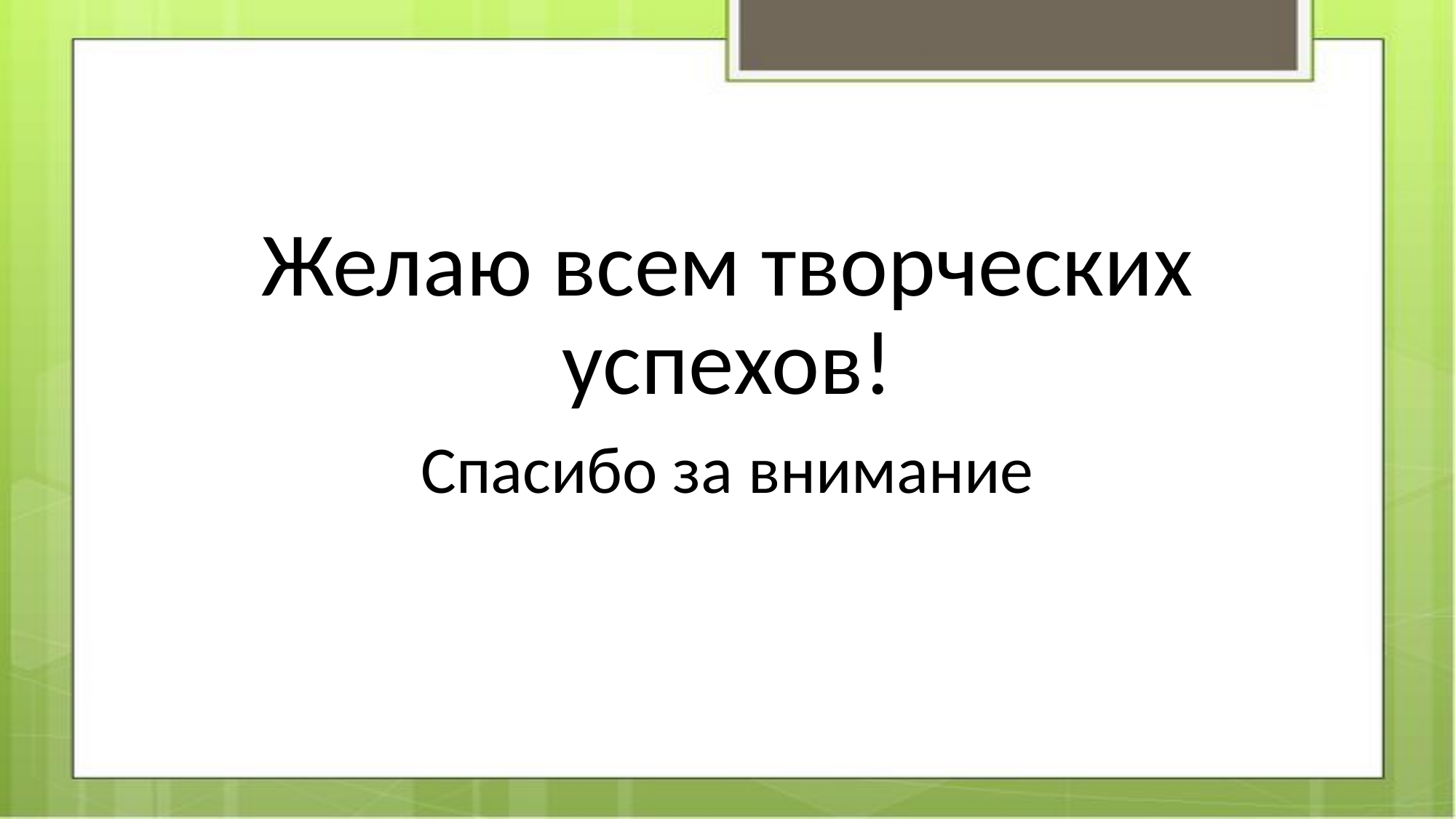

# Желаю всем творческих успехов!
Спасибо за внимание